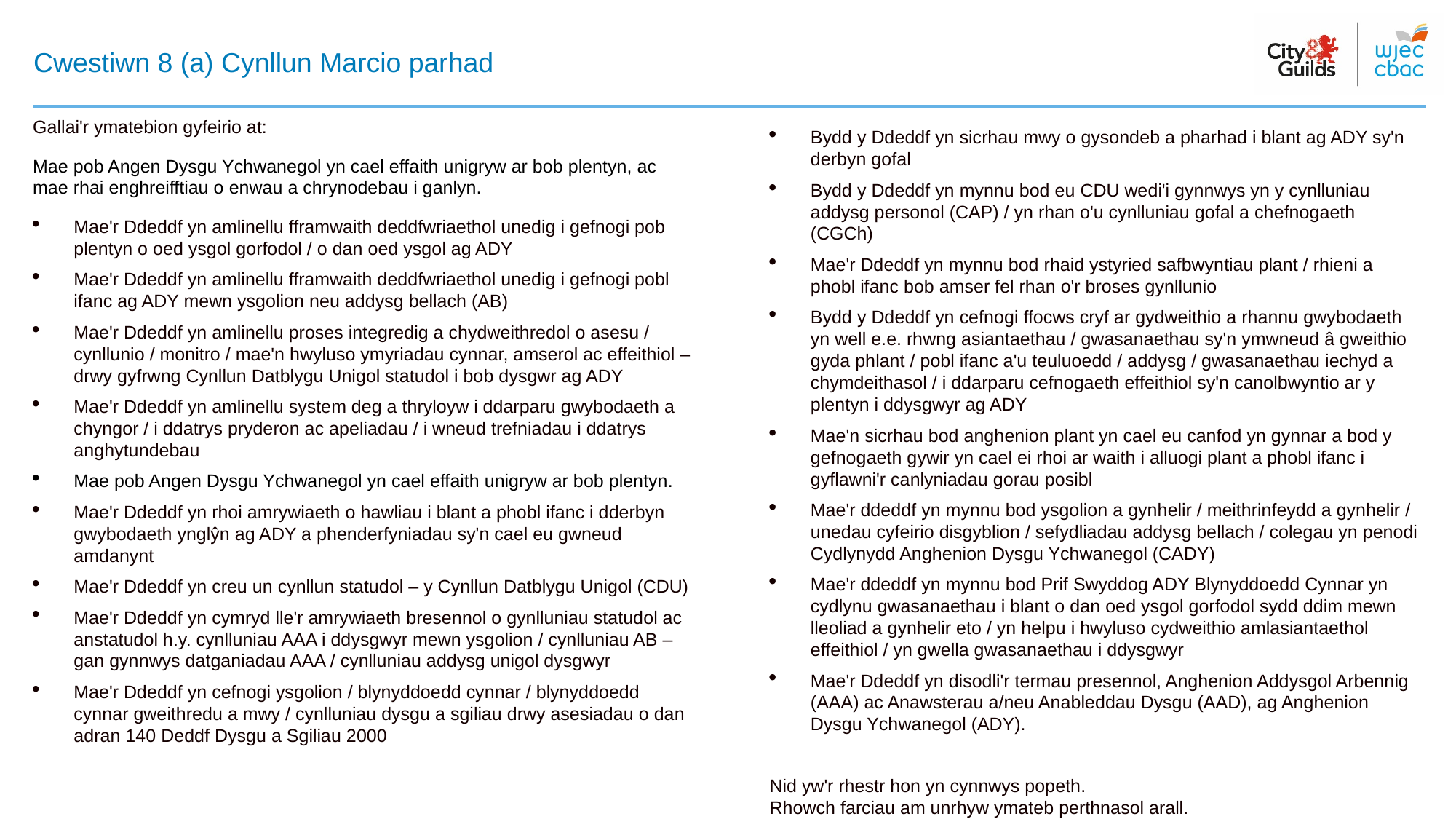

# Cwestiwn 8 (a) Cynllun Marcio parhad
Gallai'r ymatebion gyfeirio at:
Mae pob Angen Dysgu Ychwanegol yn cael effaith unigryw ar bob plentyn, ac mae rhai enghreifftiau o enwau a chrynodebau i ganlyn.
Mae'r Ddeddf yn amlinellu fframwaith deddfwriaethol unedig i gefnogi pob plentyn o oed ysgol gorfodol / o dan oed ysgol ag ADY
Mae'r Ddeddf yn amlinellu fframwaith deddfwriaethol unedig i gefnogi pobl ifanc ag ADY mewn ysgolion neu addysg bellach (AB)
Mae'r Ddeddf yn amlinellu proses integredig a chydweithredol o asesu / cynllunio / monitro / mae'n hwyluso ymyriadau cynnar, amserol ac effeithiol – drwy gyfrwng Cynllun Datblygu Unigol statudol i bob dysgwr ag ADY
Mae'r Ddeddf yn amlinellu system deg a thryloyw i ddarparu gwybodaeth a chyngor / i ddatrys pryderon ac apeliadau / i wneud trefniadau i ddatrys anghytundebau
Mae pob Angen Dysgu Ychwanegol yn cael effaith unigryw ar bob plentyn.
Mae'r Ddeddf yn rhoi amrywiaeth o hawliau i blant a phobl ifanc i dderbyn gwybodaeth ynglŷn ag ADY a phenderfyniadau sy'n cael eu gwneud amdanynt
Mae'r Ddeddf yn creu un cynllun statudol – y Cynllun Datblygu Unigol (CDU)
Mae'r Ddeddf yn cymryd lle'r amrywiaeth bresennol o gynlluniau statudol ac anstatudol h.y. cynlluniau AAA i ddysgwyr mewn ysgolion / cynlluniau AB – gan gynnwys datganiadau AAA / cynlluniau addysg unigol dysgwyr
Mae'r Ddeddf yn cefnogi ysgolion / blynyddoedd cynnar / blynyddoedd cynnar gweithredu a mwy / cynlluniau dysgu a sgiliau drwy asesiadau o dan adran 140 Deddf Dysgu a Sgiliau 2000
Bydd y Ddeddf yn sicrhau mwy o gysondeb a pharhad i blant ag ADY sy'n derbyn gofal
Bydd y Ddeddf yn mynnu bod eu CDU wedi'i gynnwys yn y cynlluniau addysg personol (CAP) / yn rhan o'u cynlluniau gofal a chefnogaeth (CGCh)
Mae'r Ddeddf yn mynnu bod rhaid ystyried safbwyntiau plant / rhieni a phobl ifanc bob amser fel rhan o'r broses gynllunio
Bydd y Ddeddf yn cefnogi ffocws cryf ar gydweithio a rhannu gwybodaeth yn well e.e. rhwng asiantaethau / gwasanaethau sy'n ymwneud â gweithio gyda phlant / pobl ifanc a'u teuluoedd / addysg / gwasanaethau iechyd a chymdeithasol / i ddarparu cefnogaeth effeithiol sy'n canolbwyntio ar y plentyn i ddysgwyr ag ADY
Mae'n sicrhau bod anghenion plant yn cael eu canfod yn gynnar a bod y gefnogaeth gywir yn cael ei rhoi ar waith i alluogi plant a phobl ifanc i gyflawni'r canlyniadau gorau posibl
Mae'r ddeddf yn mynnu bod ysgolion a gynhelir / meithrinfeydd a gynhelir / unedau cyfeirio disgyblion / sefydliadau addysg bellach / colegau yn penodi Cydlynydd Anghenion Dysgu Ychwanegol (CADY)
Mae'r ddeddf yn mynnu bod Prif Swyddog ADY Blynyddoedd Cynnar yn cydlynu gwasanaethau i blant o dan oed ysgol gorfodol sydd ddim mewn lleoliad a gynhelir eto / yn helpu i hwyluso cydweithio amlasiantaethol effeithiol / yn gwella gwasanaethau i ddysgwyr
Mae'r Ddeddf yn disodli'r termau presennol, Anghenion Addysgol Arbennig (AAA) ac Anawsterau a/neu Anableddau Dysgu (AAD), ag Anghenion Dysgu Ychwanegol (ADY).

Nid yw'r rhestr hon yn cynnwys popeth.
Rhowch farciau am unrhyw ymateb perthnasol arall.